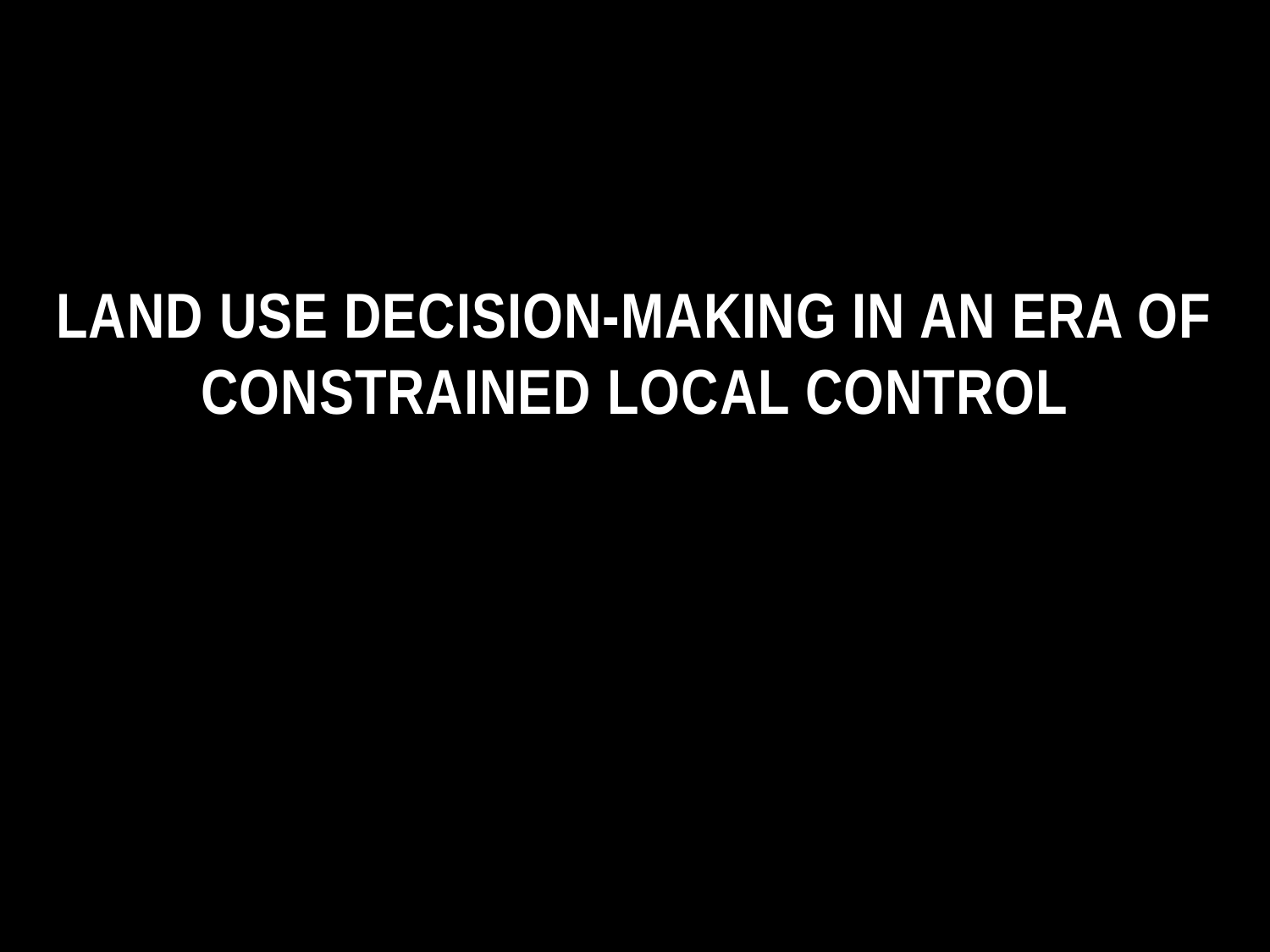

# LAND USE DECISION-MAKING IN AN ERA OF CONSTRAINED LOCAL CONTROL